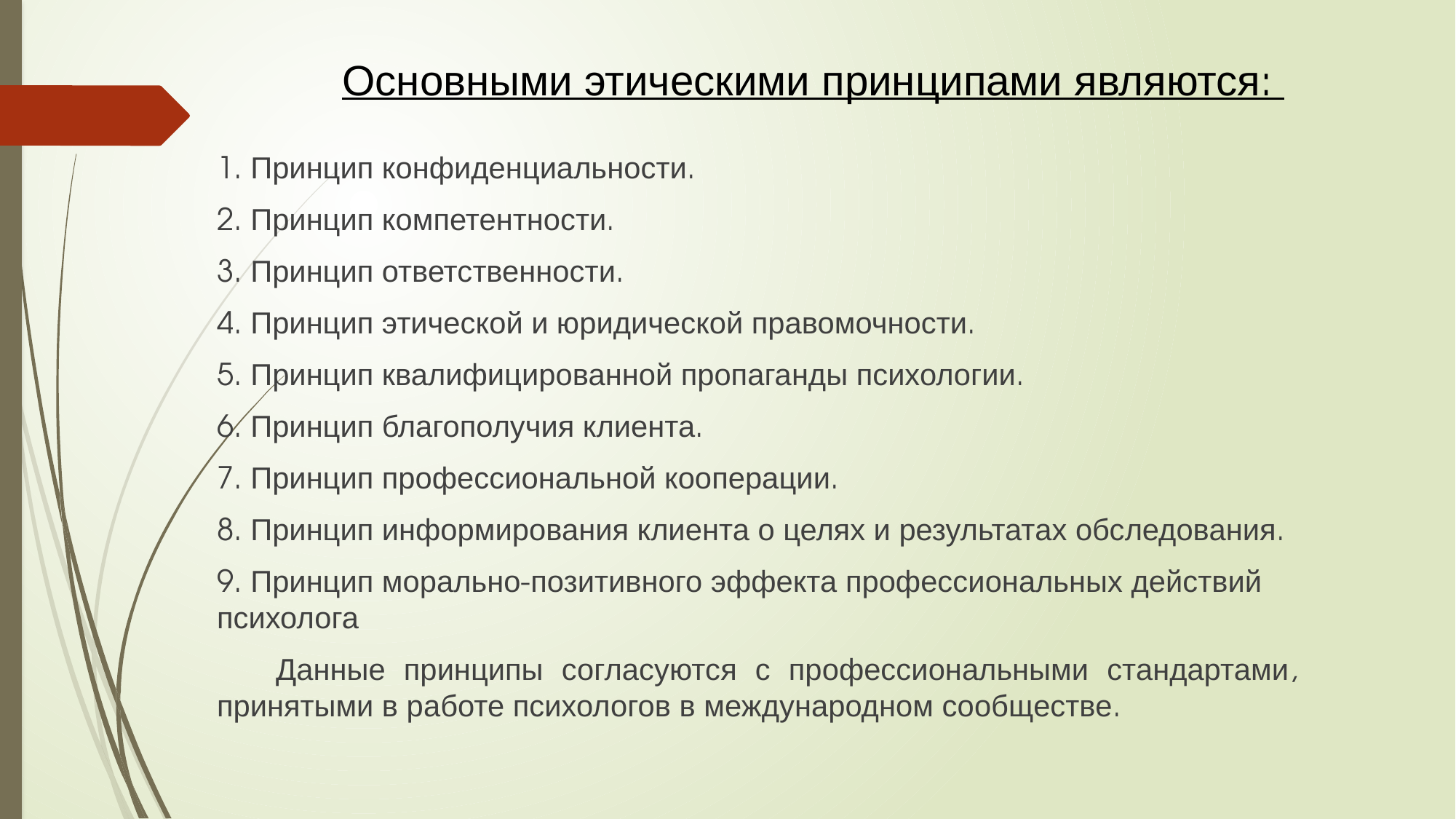

# Основными этическими принципами являются:
1. Принцип конфиденциальности.
2. Принцип компетентности.
3. Принцип ответственности.
4. Принцип этической и юридической правомочности.
5. Принцип квалифицированной пропаганды психологии.
6. Принцип благополучия клиента.
7. Принцип профессиональной кооперации.
8. Принцип информирования клиента о целях и результатах обследования.
9. Принцип морально-позитивного эффекта профессиональных действий психолога
Данные принципы согласуются с профессиональными стандартами, принятыми в работе психологов в международном сообществе.